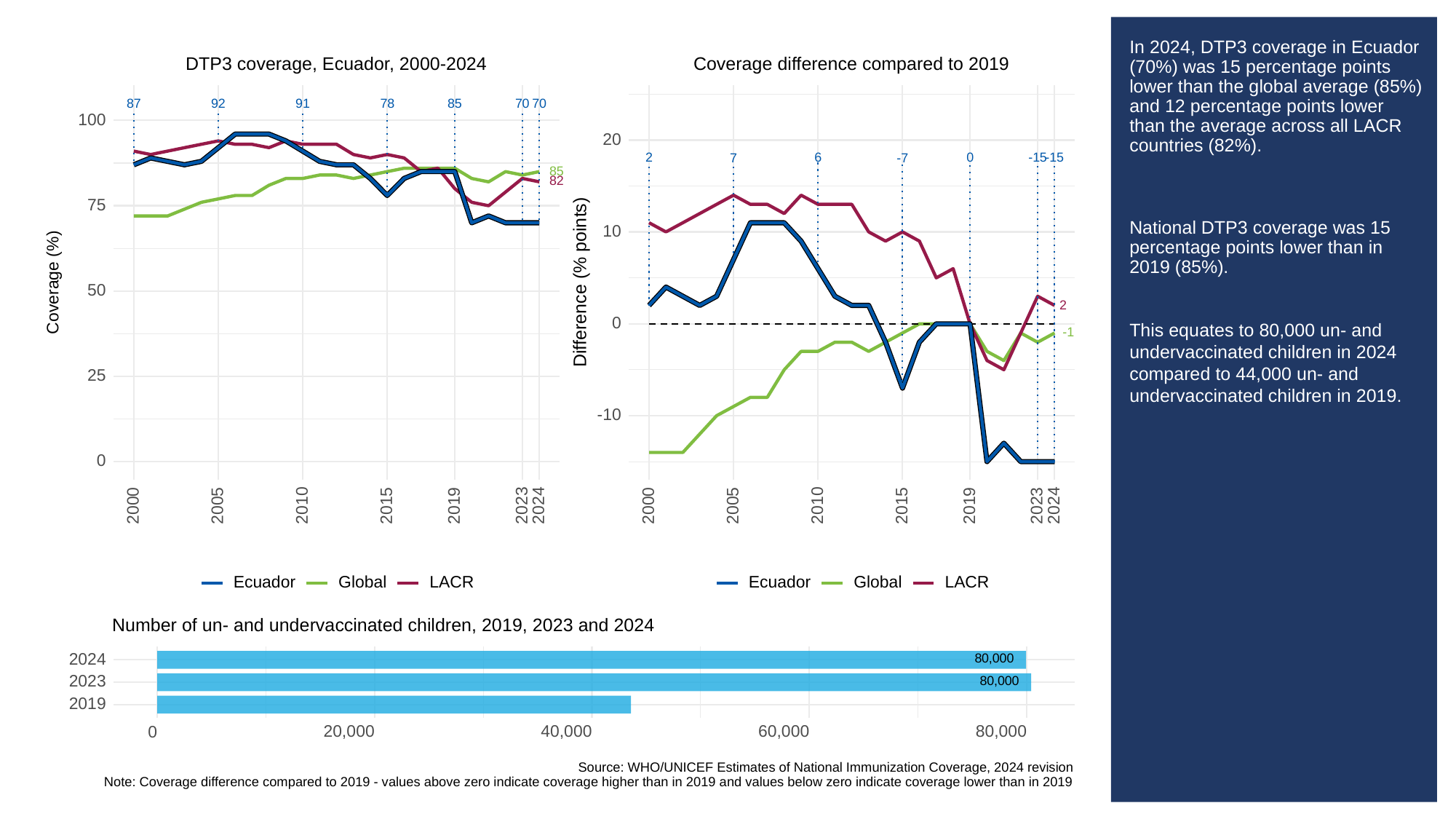

# In 2024, DTP3 coverage in Ecuador (70%) was 15 percentage points lower than the global average (85%) and 12 percentage points lower than the average across all LACR countries (82%).

National DTP3 coverage was 15 percentage points lower than in 2019 (85%).

This equates to 80,000 un- and undervaccinated children in 2024 compared to 44,000 un- and undervaccinated children in 2019.

Coverage difference compared to 2019
DTP3 coverage, Ecuador, 2000-2024

87
92
91
78
85
70
70

100

20

6
0
-15
-15
2
7
-7

85

82

75

10

Difference (% points)
Coverage (%)

50

2
0

-1

25

-10

0

2023
2023
2000
2005
2010
2015
2019
2024
2000
2005
2010
2015
2019
2024
Global
LACR
Global
LACR
Ecuador
Ecuador

Number of un- and undervaccinated children, 2019, 2023 and 2024

80,000
2024

80,000
2023

2019

20,000
40,000
60,000
80,000
0
Source: WHO/UNICEF Estimates of National Immunization Coverage, 2024 revision
Note: Coverage difference compared to 2019 - values above zero indicate coverage higher than in 2019 and values below zero indicate coverage lower than in 2019